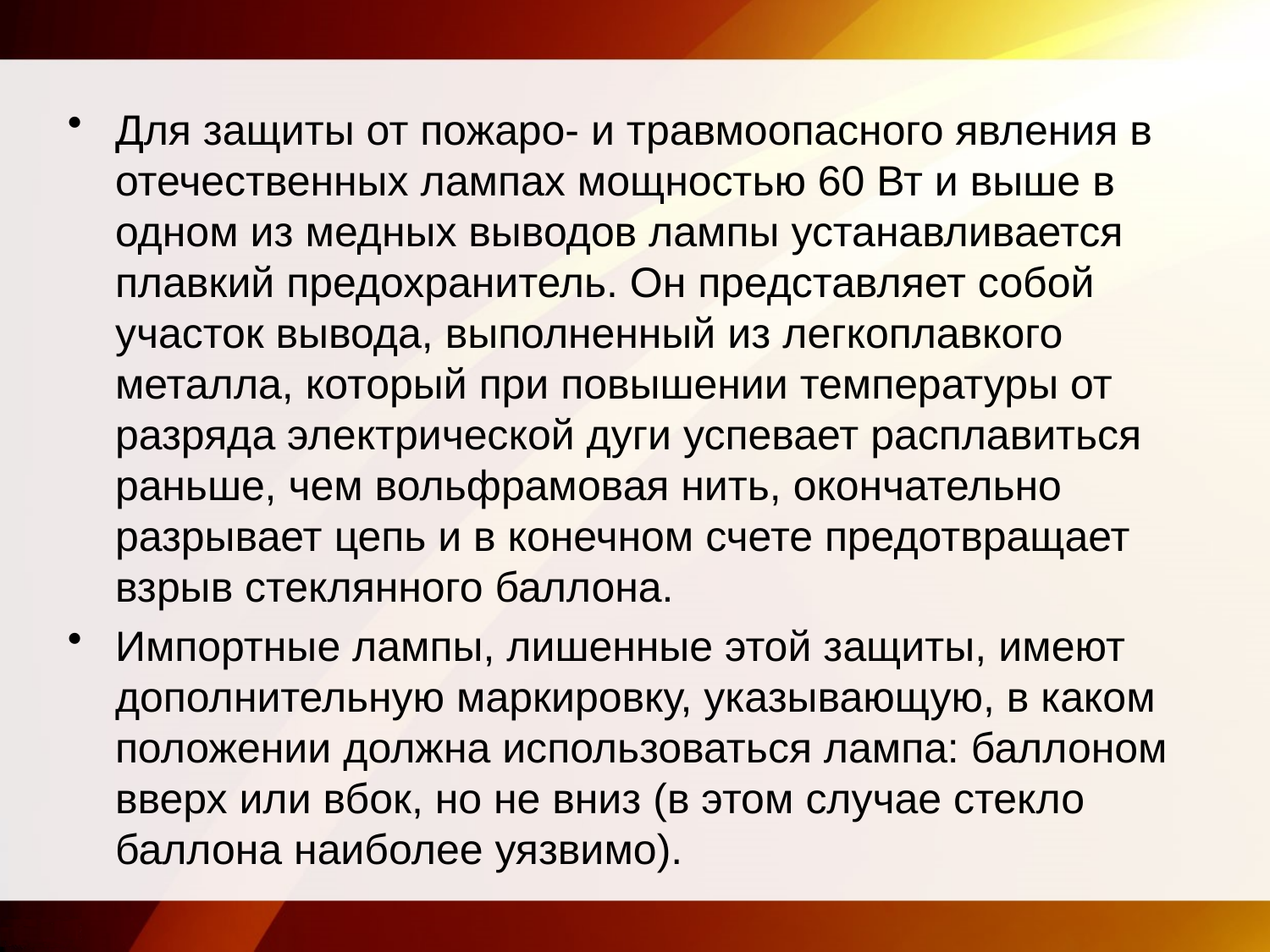

Для защиты от пожаро- и травмоопасного явления в отечественных лампах мощностью 60 Вт и выше в одном из медных выводов лампы устанавливается плавкий предохранитель. Он представляет собой участок вывода, выполненный из легкоплавкого металла, который при повышении температуры от разряда электрической дуги успевает расплавиться раньше, чем вольфрамовая нить, окончательно разрывает цепь и в конечном счете предотвращает взрыв стеклянного баллона.
Импортные лампы, лишенные этой защиты, имеют дополнительную маркировку, указывающую, в каком положении должна использоваться лампа: баллоном вверх или вбок, но не вниз (в этом случае стекло баллона наиболее уязвимо).